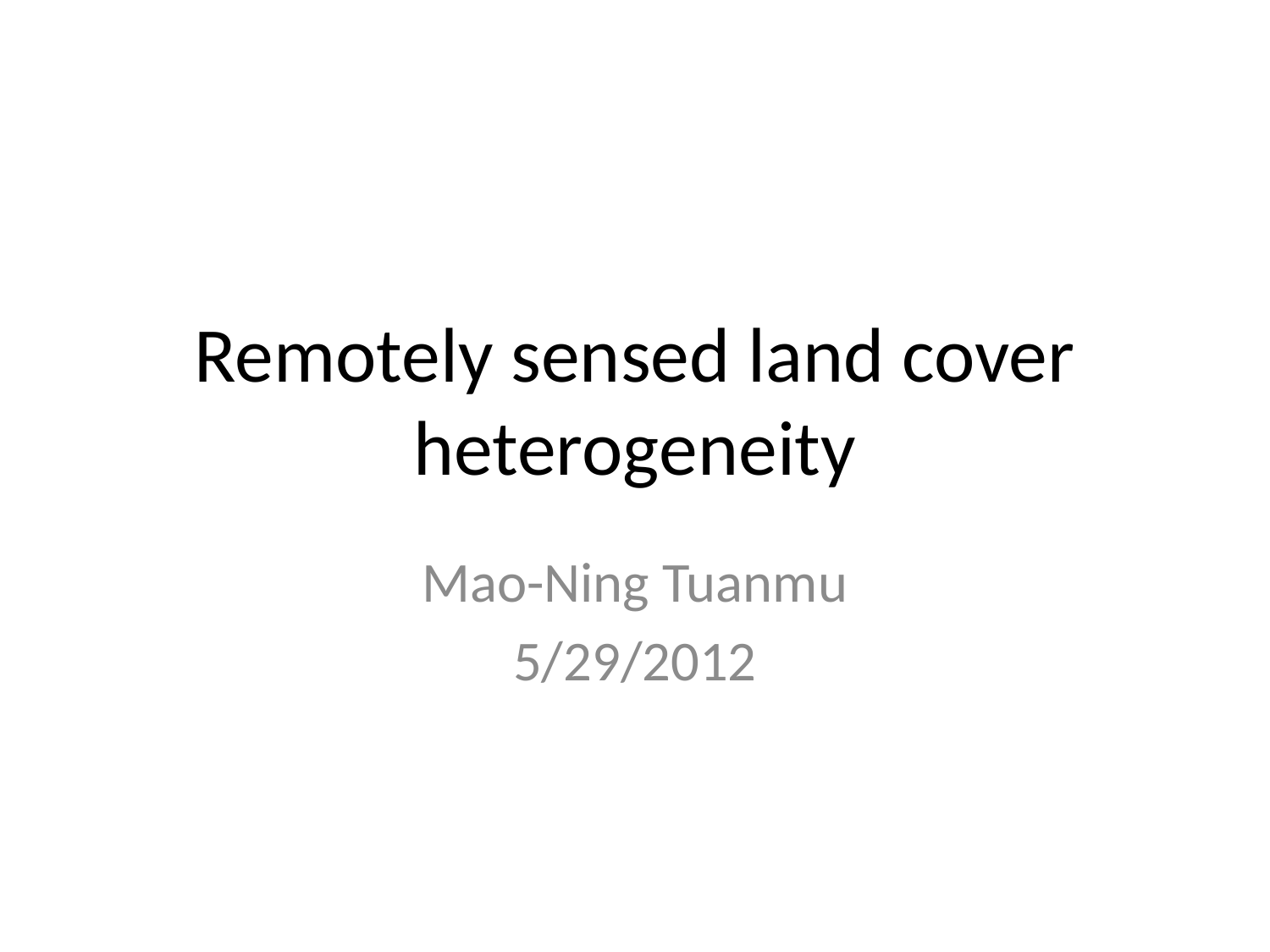

# Remotely sensed land cover heterogeneity
Mao-Ning Tuanmu
5/29/2012